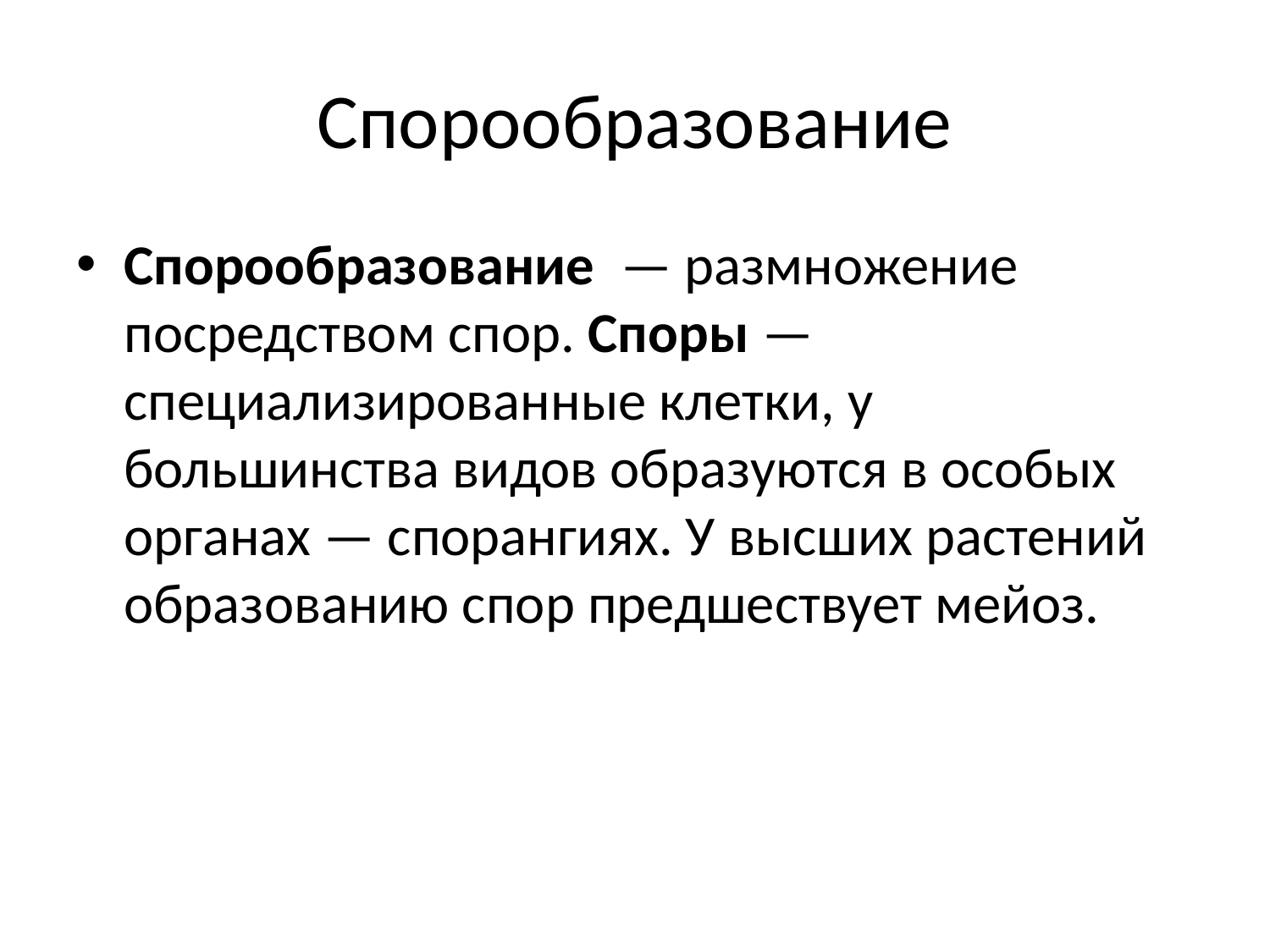

# Спорообразование
Спорообразование  — размножение посредством спор. Споры — специализированные клетки, у большинства видов образуются в особых органах — спорангиях. У высших растений образованию спор предшествует мейоз.